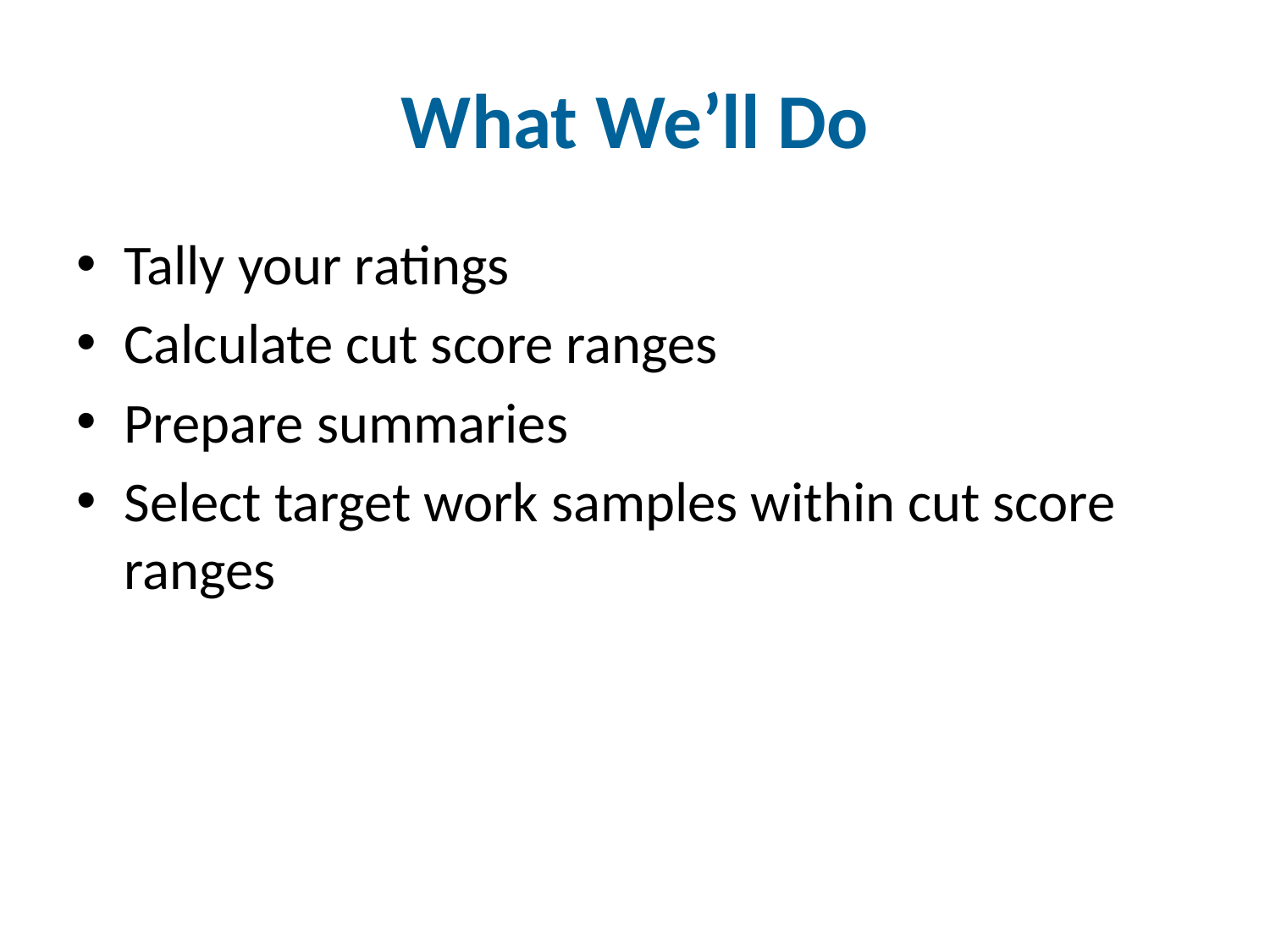

# What We’ll Do
Tally your ratings
Calculate cut score ranges
Prepare summaries
Select target work samples within cut score ranges